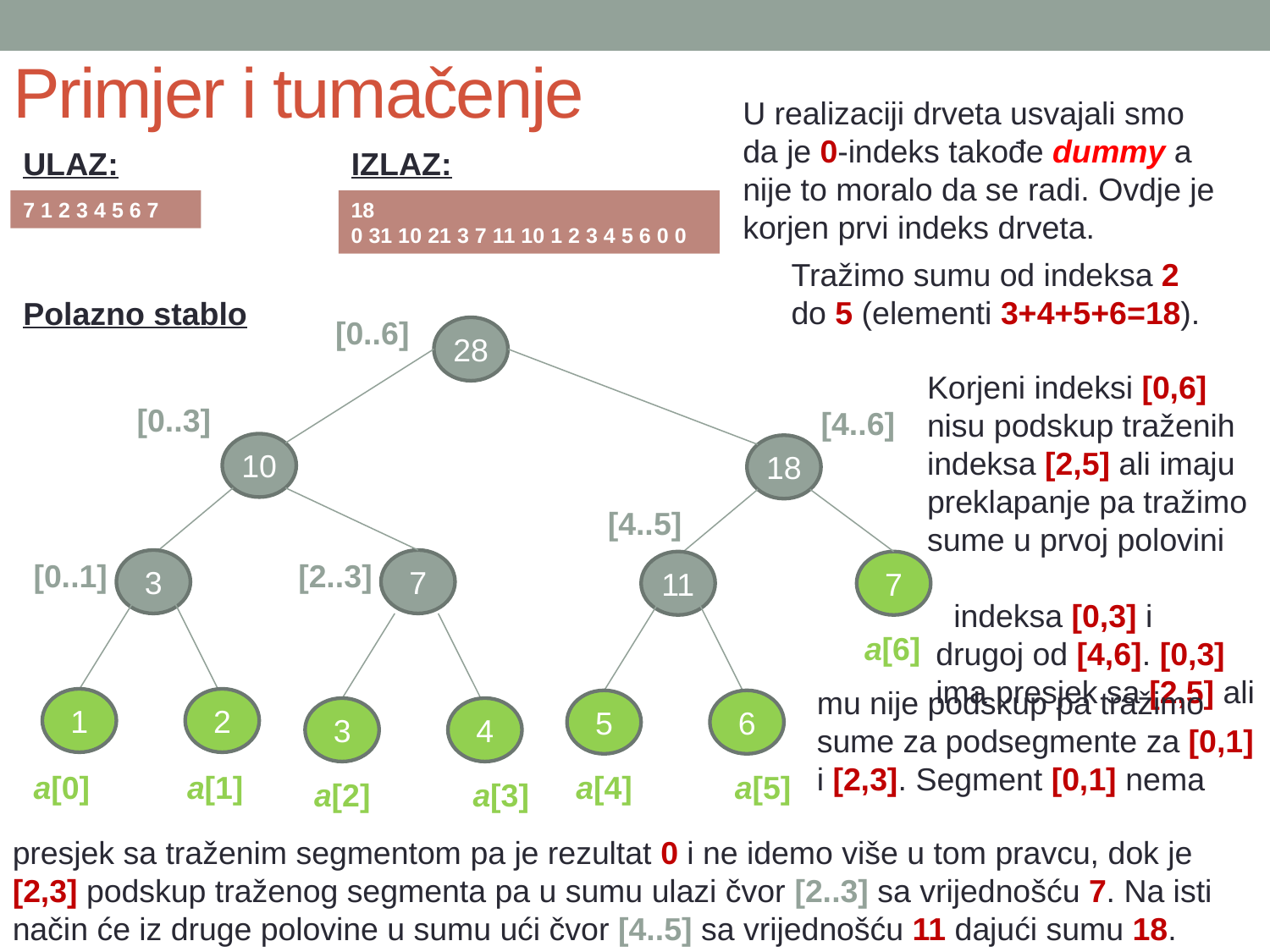

# Primjer i tumačenje
U realizaciji drveta usvajali smo da je 0-indeks takođe dummy a nije to moralo da se radi. Ovdje je korjen prvi indeks drveta.
ULAZ:
IZLAZ:
7 1 2 3 4 5 6 7
18
0 31 10 21 3 7 11 10 1 2 3 4 5 6 0 0
Tražimo sumu od indeksa 2 do 5 (elementi 3+4+5+6=18).
Polazno stablo
[0..6]
28
Korjeni indeksi [0,6] nisu podskup traženih indeksa [2,5] ali imaju preklapanje pa tražimo sume u prvoj polovini
   indeksa [0,3] i
 drugoj od [4,6]. [0,3]
 ima presjek sa [2,5] ali
[0..3]
[4..6]
10
18
[4..5]
[0..1]
3
[2..3]
7
11
7
a[6]
mu nije podskup pa tražimo sume za podsegmente za [0,1] i [2,3]. Segment [0,1] nema
1
2
5
6
3
4
a[0]
a[1]
a[4]
a[5]
a[2]
a[3]
presjek sa traženim segmentom pa je rezultat 0 i ne idemo više u tom pravcu, dok je [2,3] podskup traženog segmenta pa u sumu ulazi čvor [2..3] sa vrijednošću 7. Na isti način će iz druge polovine u sumu ući čvor [4..5] sa vrijednošću 11 dajući sumu 18.